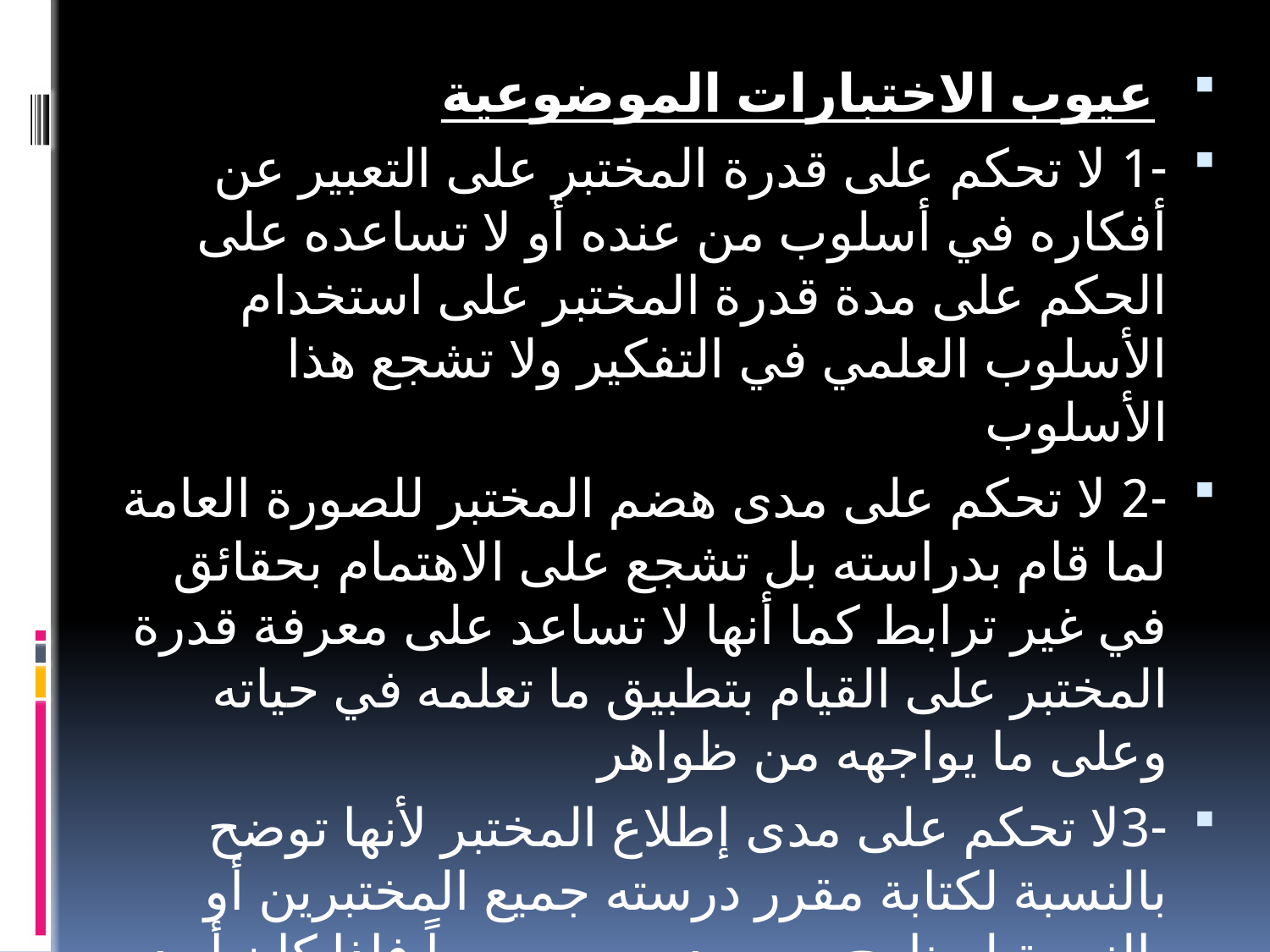

عيوب الاختبارات الموضوعية
-1 لا تحكم على قدرة المختبر على التعبير عن أفكاره في أسلوب من عنده أو لا تساعده على الحكم على مدة قدرة المختبر على استخدام الأسلوب العلمي في التفكير ولا تشجع هذا الأسلوب
-2 لا تحكم على مدى هضم المختبر للصورة العامة لما قام بدراسته بل تشجع على الاهتمام بحقائق في غير ترابط كما أنها لا تساعد على معرفة قدرة المختبر على القيام بتطبيق ما تعلمه في حياته وعلى ما يواجهه من ظواهر
-3لا تحكم على مدى إطلاع المختبر لأنها توضح بالنسبة لكتابة مقرر درسته جميع المختبرين أو بالنسبة لبرنامج معين درسوه جميعاً فإذا كان أحد المختبرين كان قد زاد إطلاعه عما درسه زملاءه في ناحية أو أكثر فأنها لا تفي بذلك
-4  يحتاج أعدادها إلى وقت غير قصير لأن عدد أسئلتها كبير على نحو ما ذكرناه .
5 يسمح بالتخمين باحتمال 50% وكلما كثرت احتمالات التخمين ارتفعت درجة ذاتية الاختبارات وقلت درجة ثباته